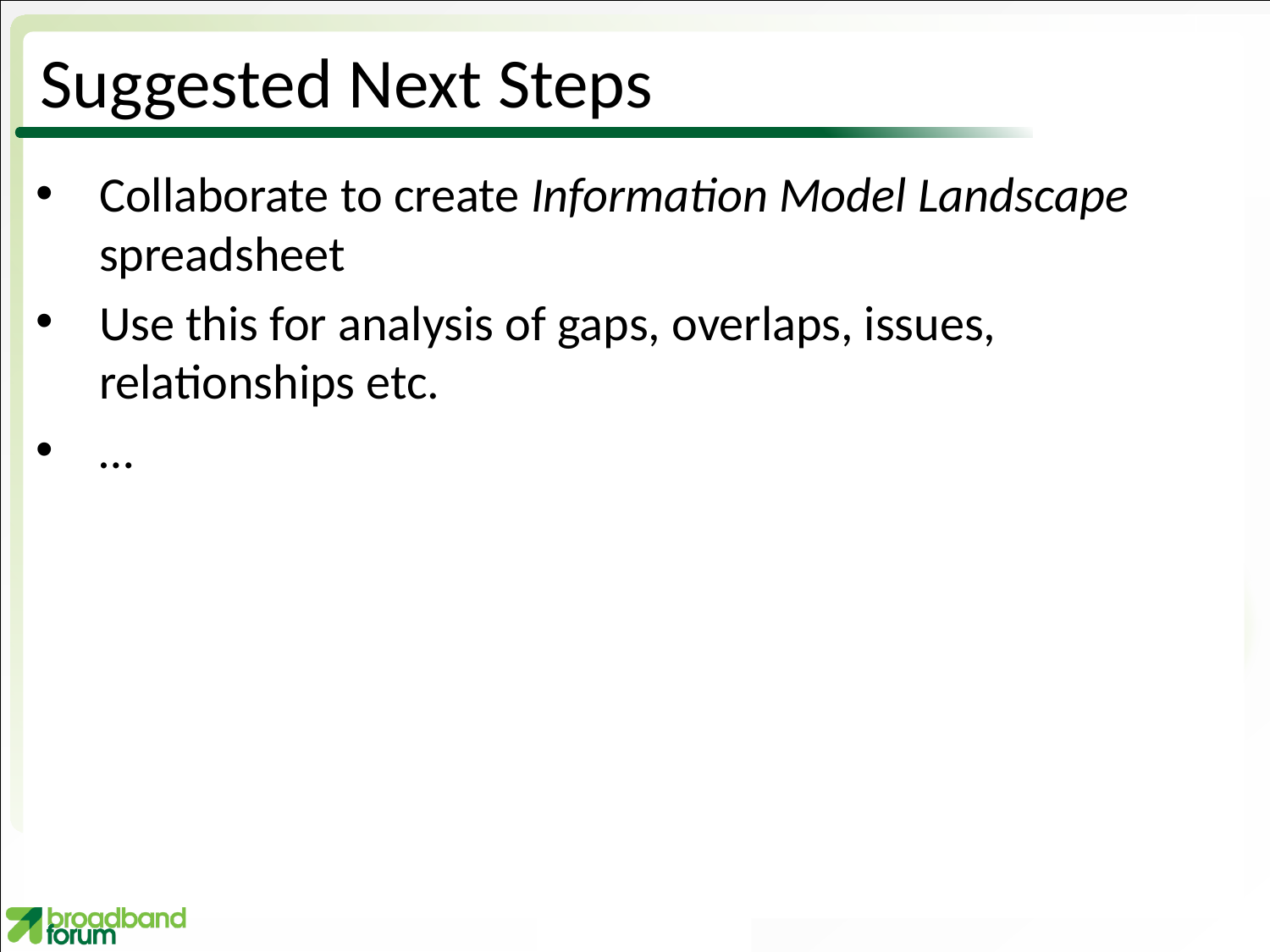

# Suggested Next Steps
Collaborate to create Information Model Landscape spreadsheet
Use this for analysis of gaps, overlaps, issues, relationships etc.
…